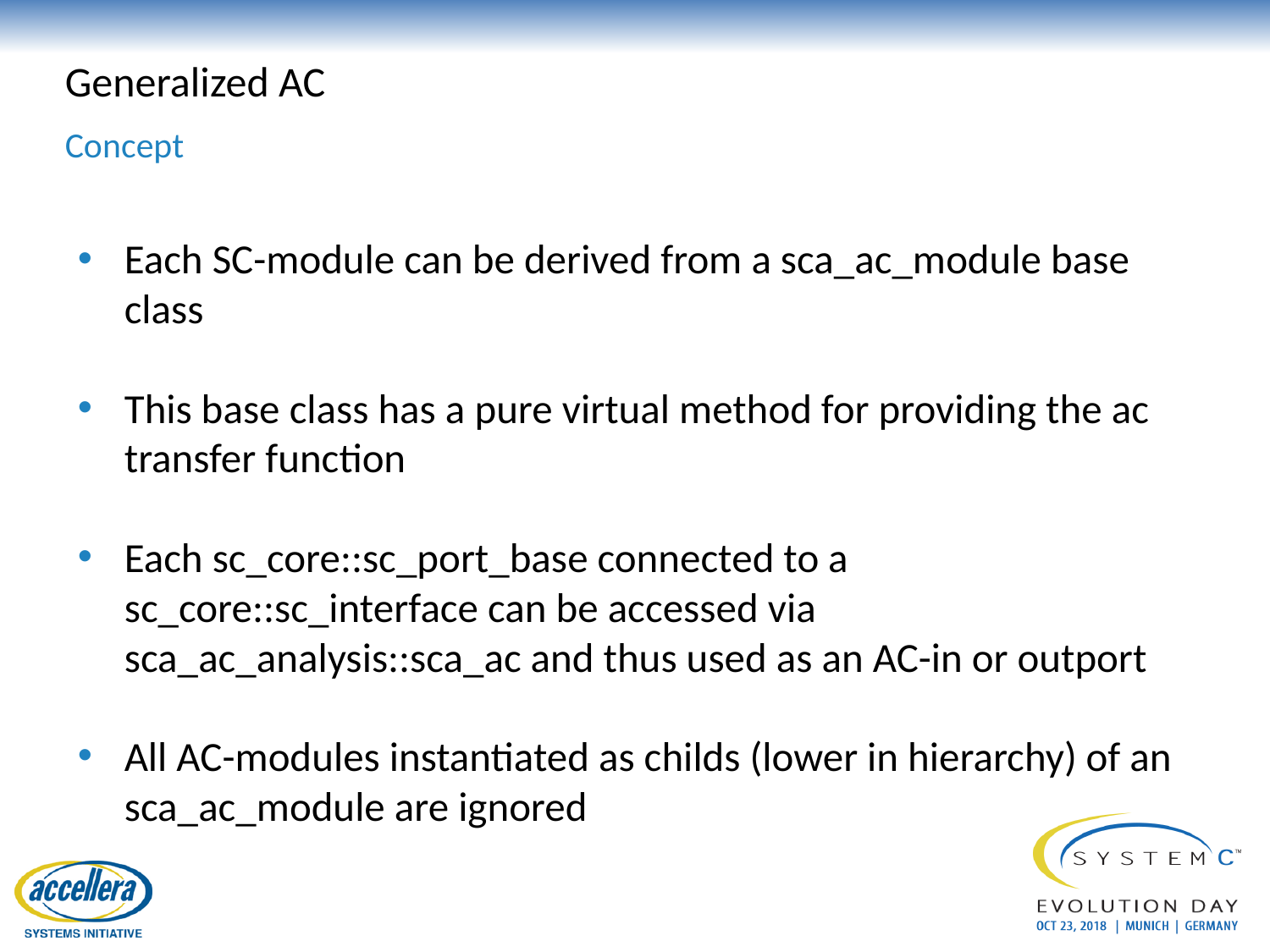

# Generalized AC
Concept
Each SC-module can be derived from a sca_ac_module base class
This base class has a pure virtual method for providing the ac transfer function
Each sc_core::sc_port_base connected to a sc_core::sc_interface can be accessed via sca_ac_analysis::sca_ac and thus used as an AC-in or outport
All AC-modules instantiated as childs (lower in hierarchy) of an sca_ac_module are ignored